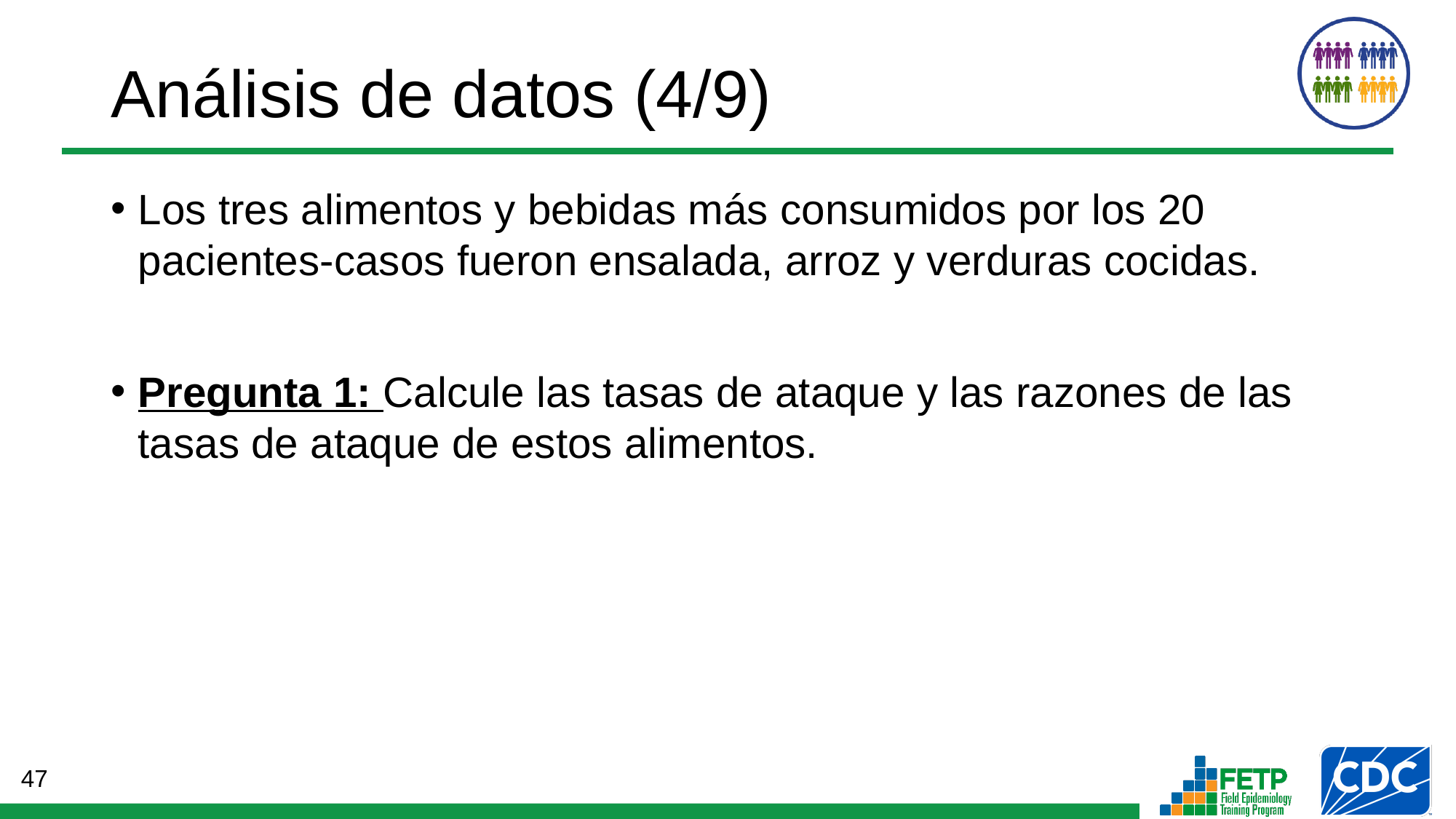

Análisis de datos (4/9)
Los tres alimentos y bebidas más consumidos por los 20 pacientes-casos fueron ensalada, arroz y verduras cocidas.

Pregunta 1: Calcule las tasas de ataque y las razones de las tasas de ataque de estos alimentos.